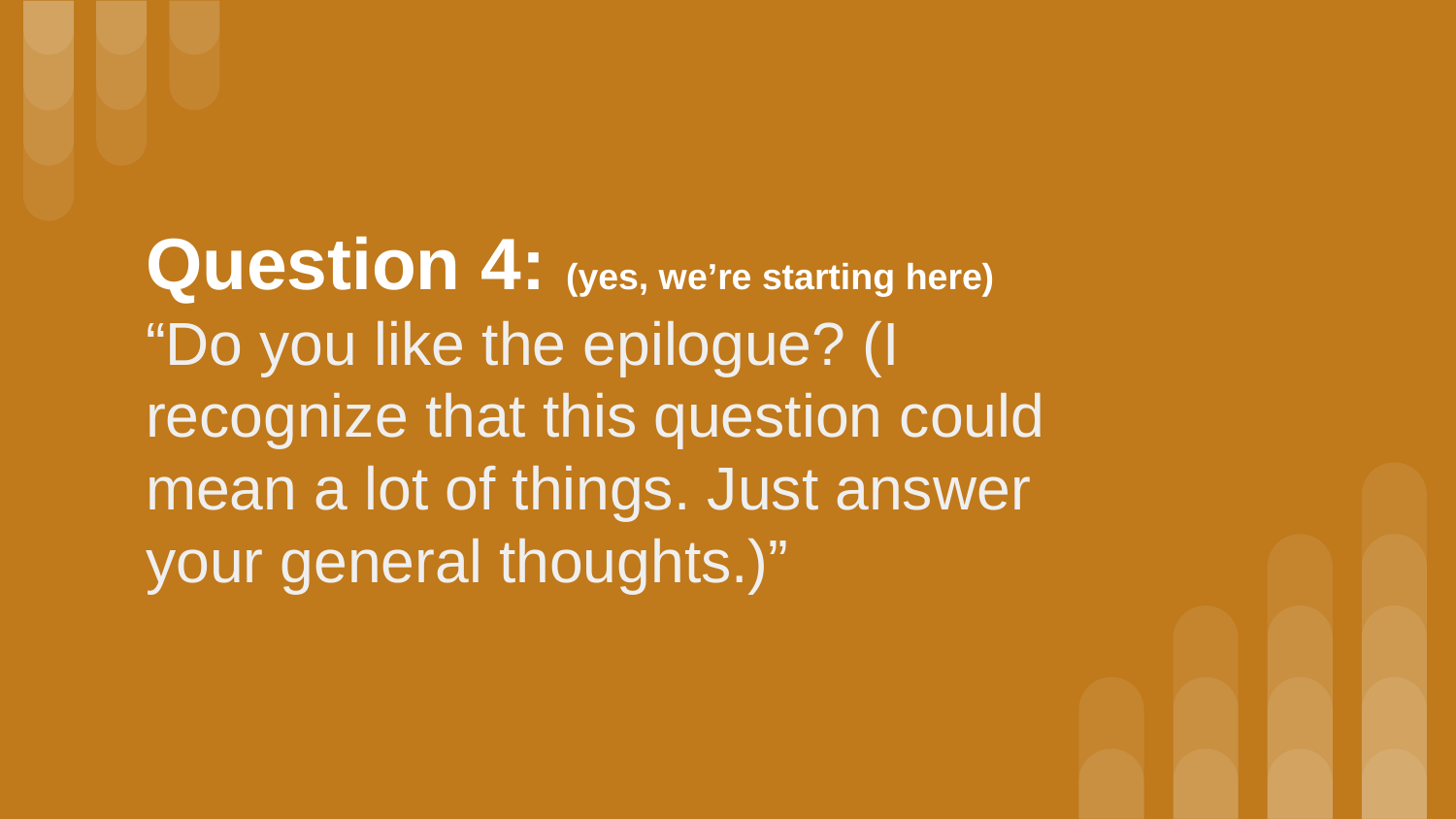

# Question 4: (yes, we’re starting here)
“Do you like the epilogue? (I recognize that this question could mean a lot of things. Just answer your general thoughts.)”